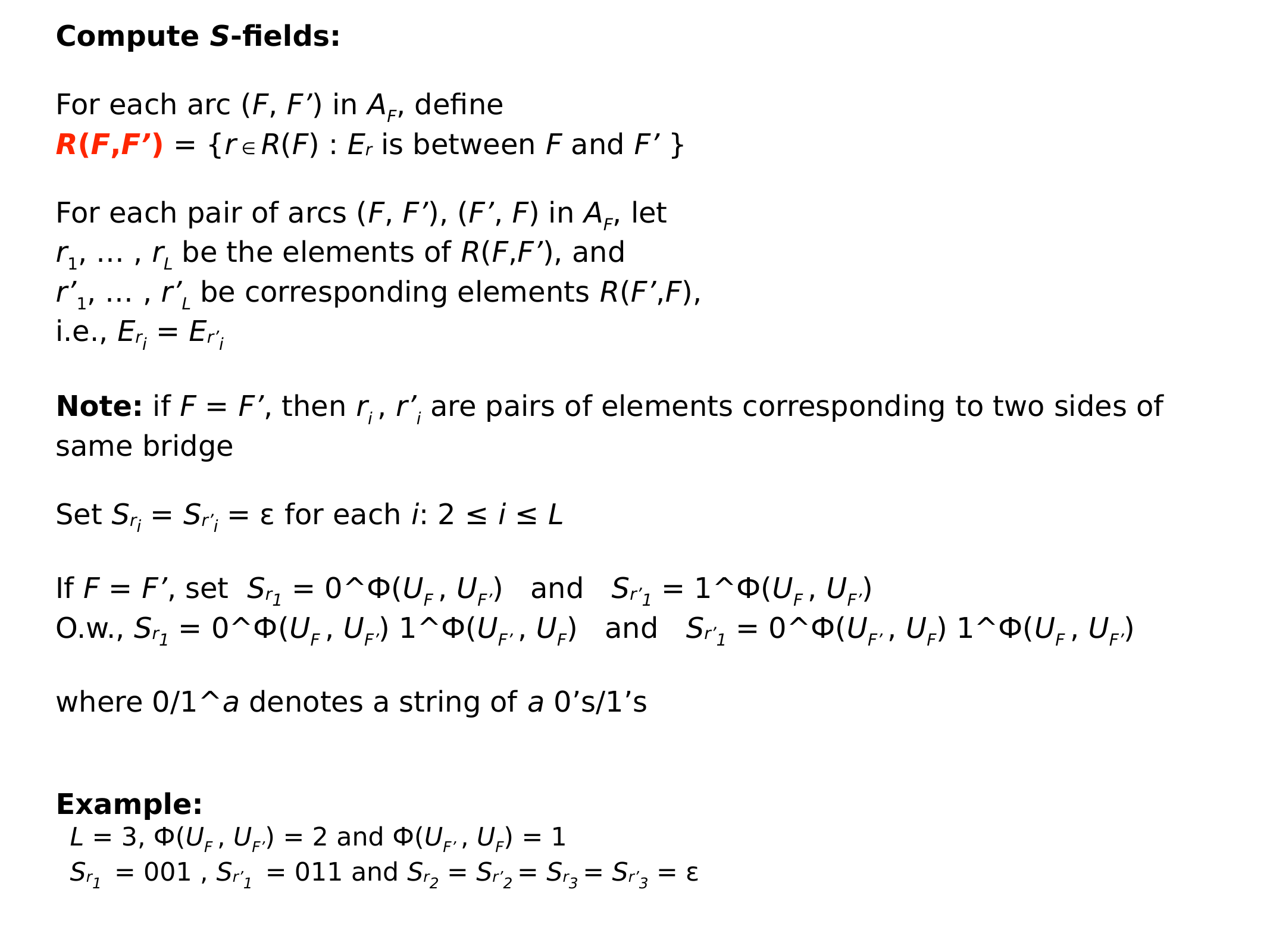

Compute S-fields:

For each arc (F, F’) in AF, define
R(F,F’) = {r ∈ R(F) : Er is between F and F’ }

For each pair of arcs (F, F’), (F’, F) in AF, let
r1, … , rL be the elements of R(F,F’), and
r’1, … , r’L be corresponding elements R(F’,F),
i.e., Eri = Er’i

Note: if F = F’, then ri , r’i are pairs of elements corresponding to two sides of same bridge

Set Sri = Sr’i = ε for each i: 2 ≤ i ≤ L

If F = F’, set  Sr1 = 0^Ф(UF , UF’)   and   Sr’1 = 1^Ф(UF , UF’)
O.w., Sr1 = 0^Ф(UF , UF’) 1^Ф(UF’ , UF)   and   Sr’1 = 0^Ф(UF’ , UF) 1^Ф(UF , UF’)

where 0/1^a denotes a string of a 0’s/1’s

Example:
L = 3, Ф(UF , UF’) = 2 and Ф(UF’ , UF) = 1
Sr1  = 001 , Sr’1  = 011 and Sr2 = Sr’2 = Sr3 = Sr’3 = ε
42